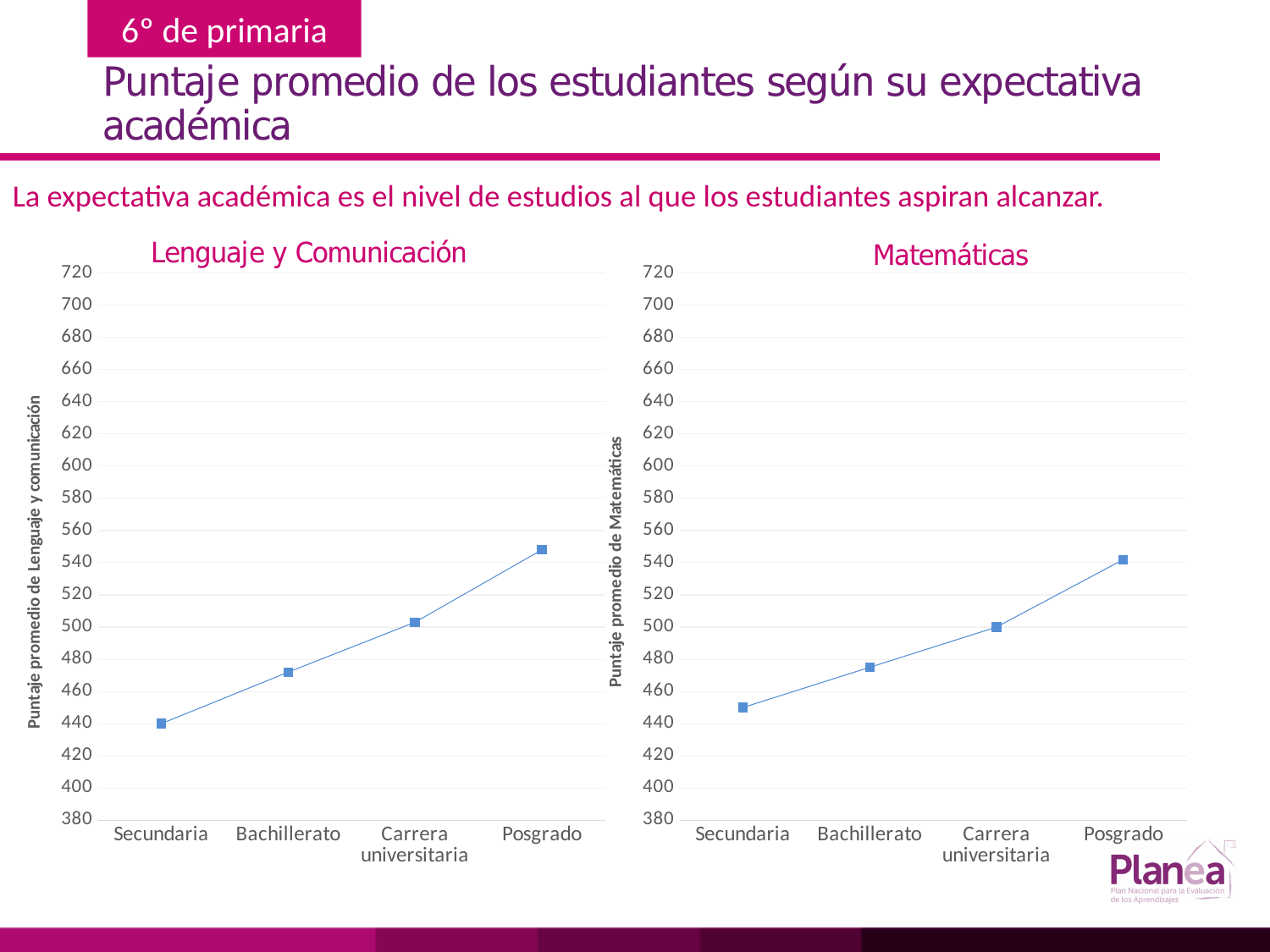

# Puntaje promedio de los estudiantes según su expectativa académica

La expectativa académica es el nivel de estudios al que los estudiantes aspiran alcanzar.
Lenguaje y Comunicación
Matemáticas

### Chart

| Category |  |
|---|---|
| Secundaria | 440.0 |
| Bachillerato | 472.0 |
| Carrera universitaria | 503.0 |
| Posgrado | 548.0 |

### Chart

| Category |  |
|---|---|
| Secundaria | 450.0 |
| Bachillerato | 475.0 |
| Carrera universitaria | 500.0 |
| Posgrado | 542.0 |